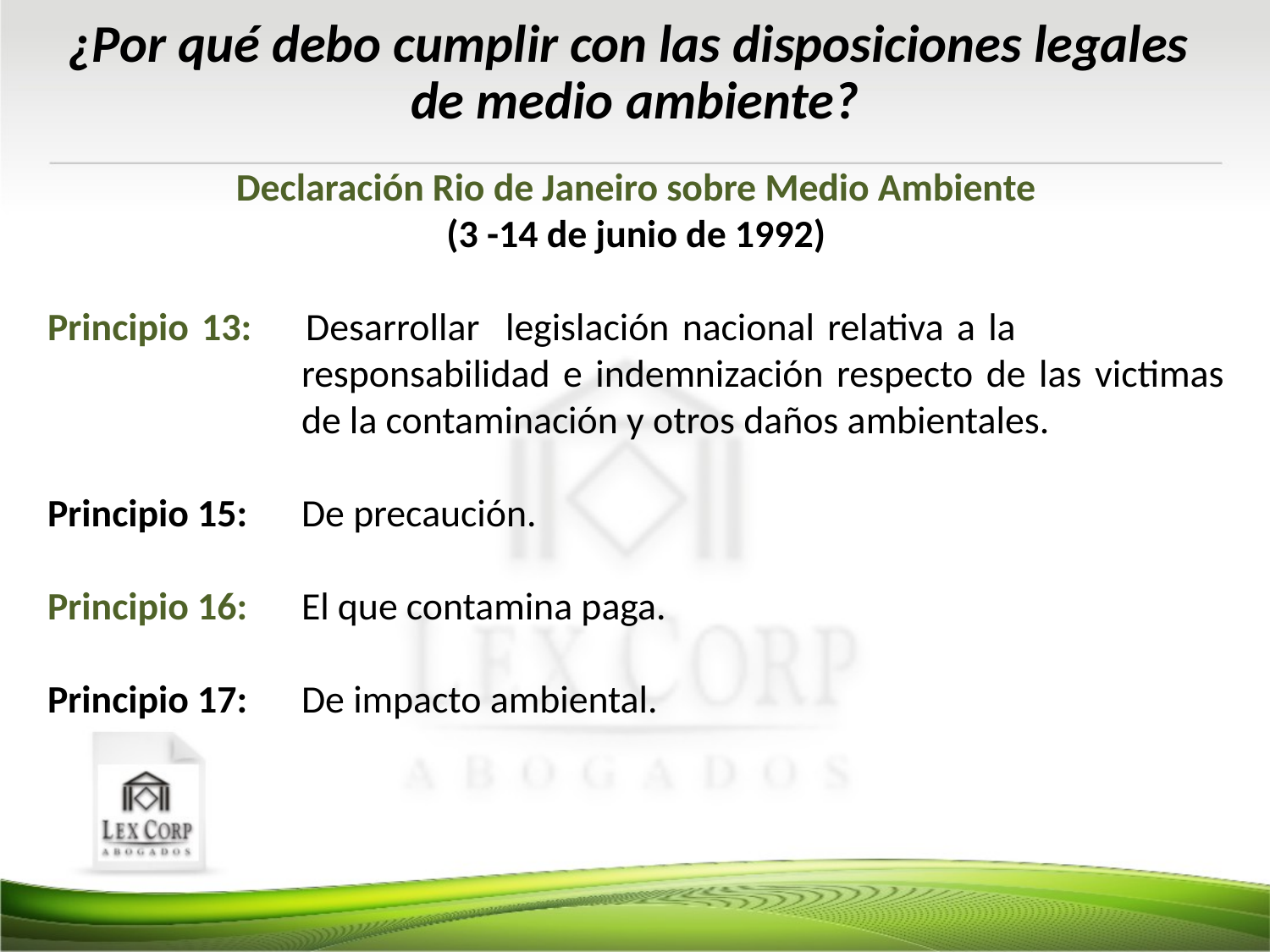

¿Por qué debo cumplir con las disposiciones legales
de medio ambiente?
Declaración Rio de Janeiro sobre Medio Ambiente
(3 -14 de junio de 1992)

Principio 13:	Desarrollar  legislación nacional relativa a la 				responsabilidad e indemnización respecto de las victimas 		de la contaminación y otros daños ambientales.

Principio 15:	De precaución.

Principio 16:	El que contamina paga.

Principio 17:	De impacto ambiental.